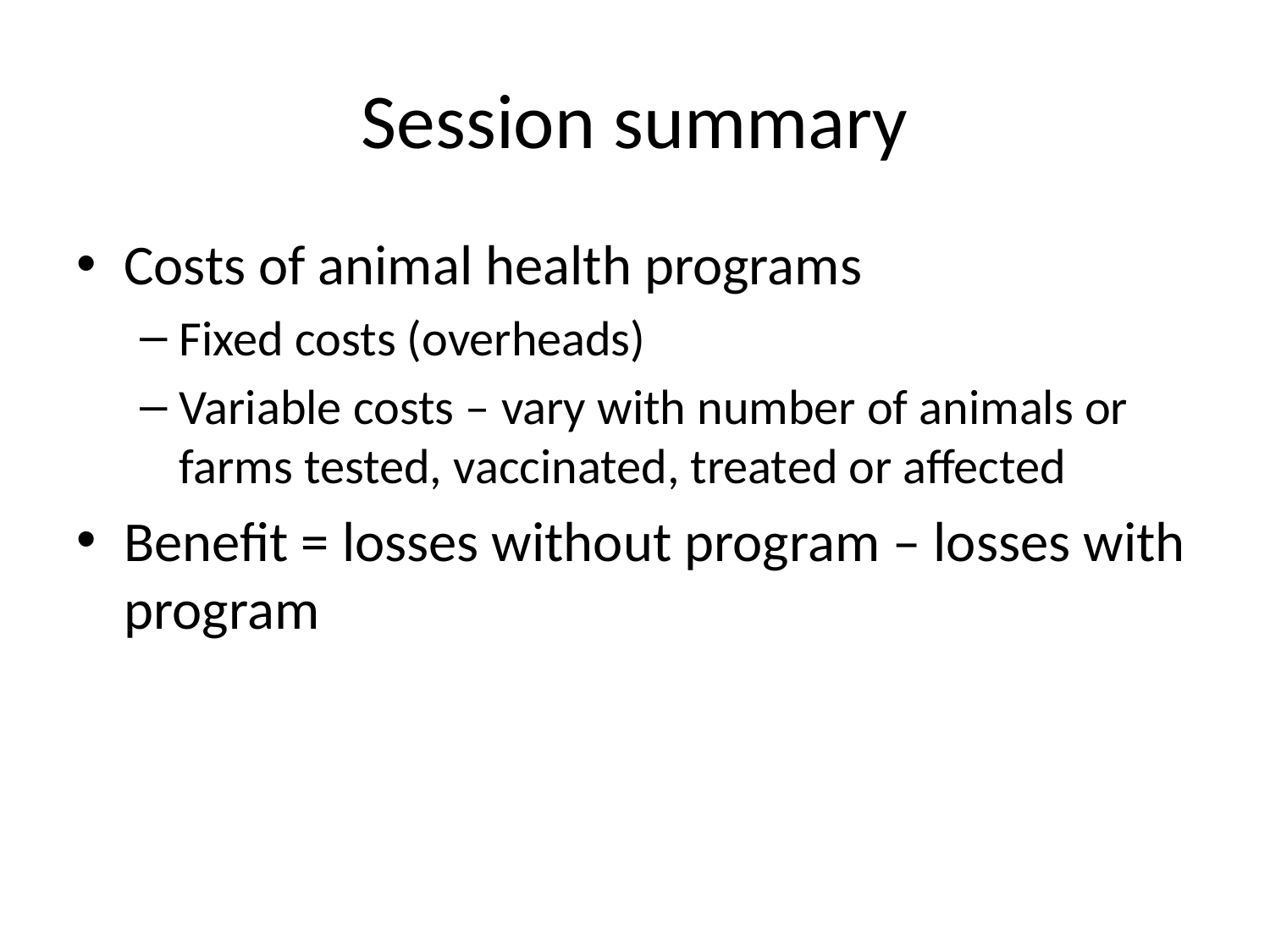

# Session summary
Costs of animal health programs
Fixed costs (overheads)
Variable costs – vary with number of animals or farms tested, vaccinated, treated or affected
Benefit = losses without program – losses with program